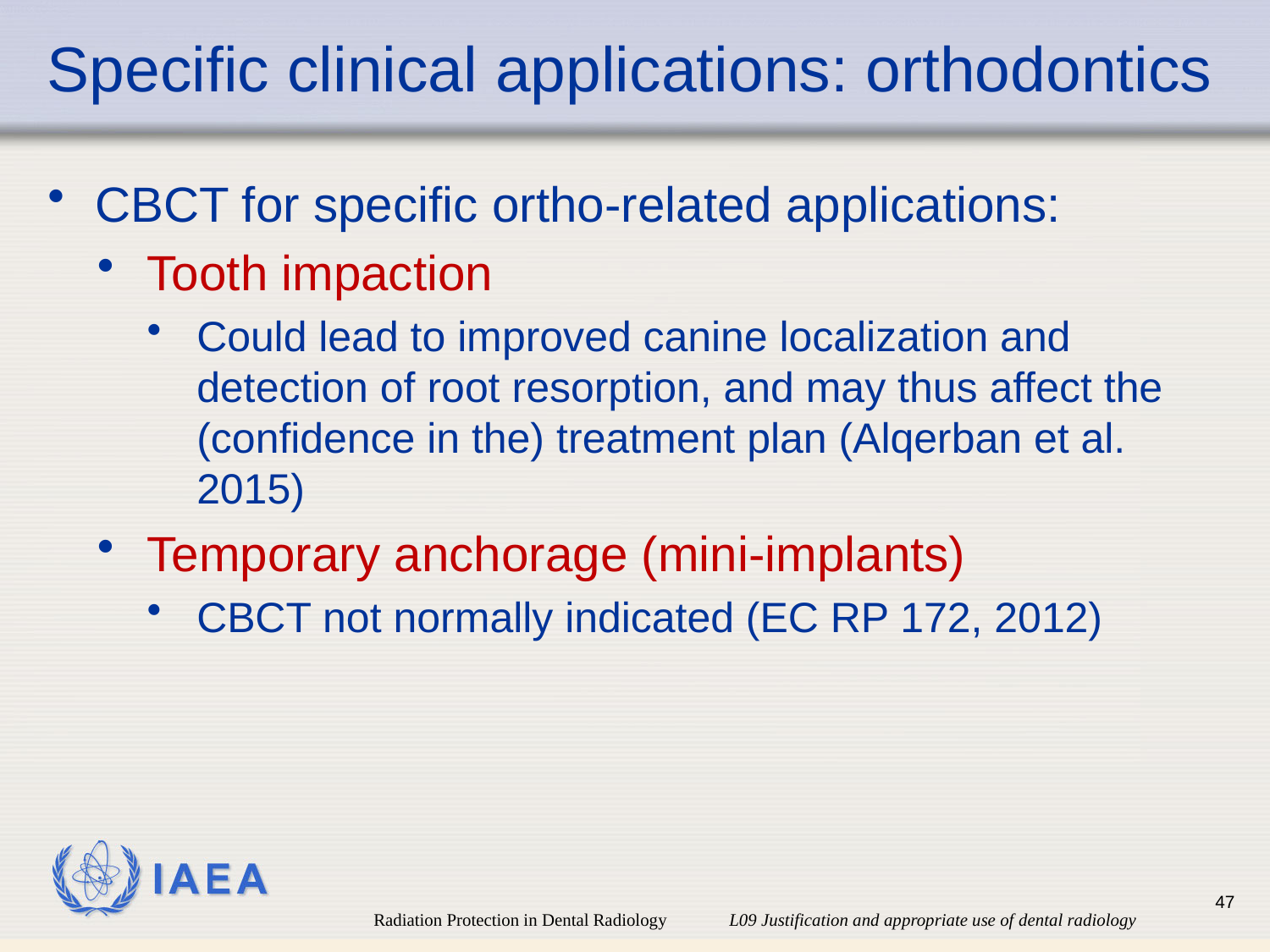

# Specific clinical applications: orthodontics
CBCT for specific ortho-related applications:
Tooth impaction
Could lead to improved canine localization and detection of root resorption, and may thus affect the (confidence in the) treatment plan (Alqerban et al. 2015)
Temporary anchorage (mini-implants)
CBCT not normally indicated (EC RP 172, 2012)

47
Radiation Protection in Dental Radiology              L09 Justification and appropriate use of dental radiology